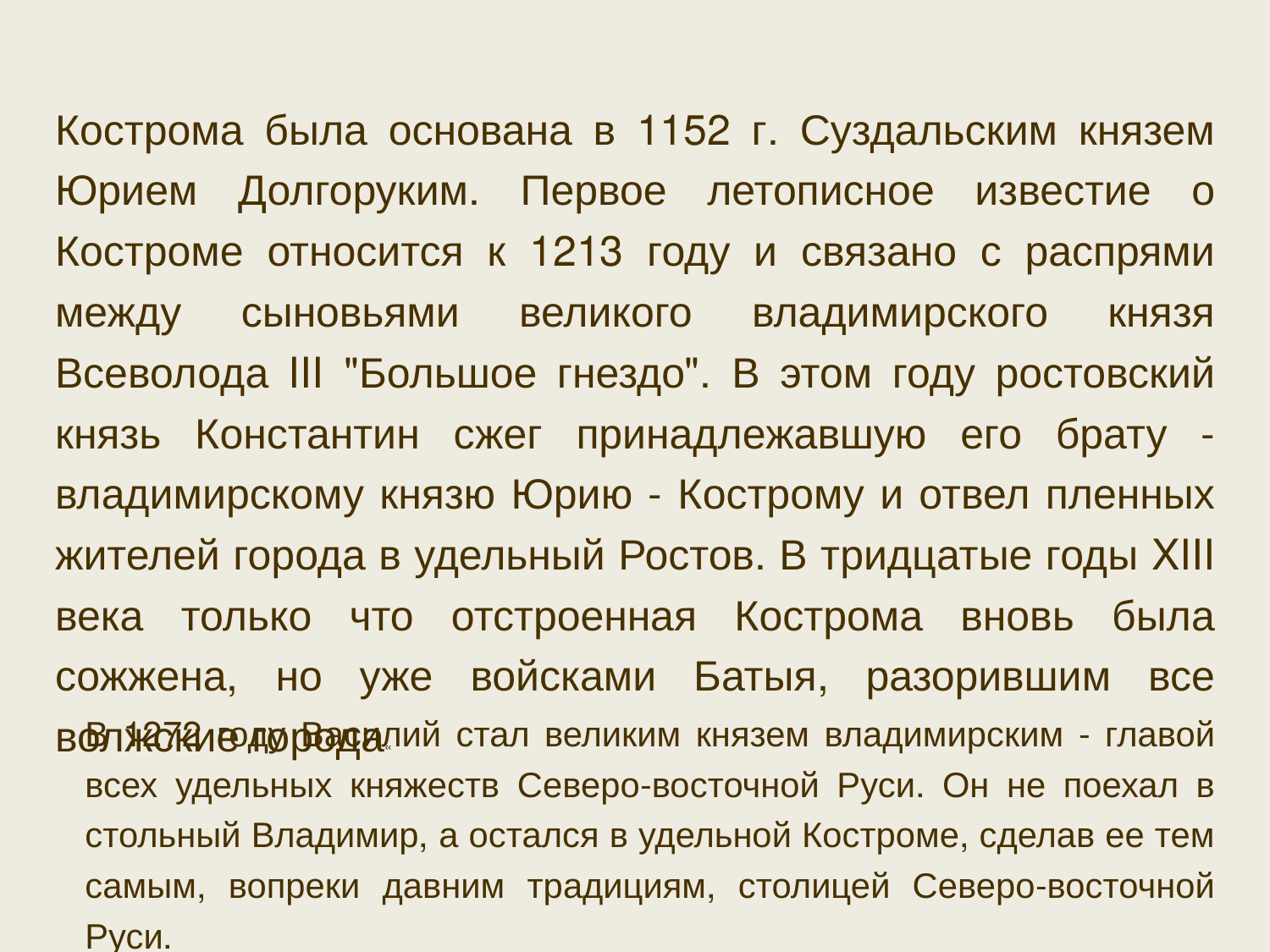

| Кострома была основана в 1152 г. Суздальским князем Юрием Долгоруким. Первое летописное известие о Костроме относится к 1213 году и связано с распрями между сыновьями великого владимирского князя Всеволода III "Большое гнездо". В этом году ростовский князь Константин сжег принадлежавшую его брату - владимирскому князю Юрию - Кострому и отвел пленных жителей города в удельный Ростов. В тридцатые годы XIII века только что отстроенная Кострома вновь была сожжена, но уже войсками Батыя, разорившим все волжские города« |
| --- |
| В 1272 году Василий стал великим князем владимирским - главой всех удельных княжеств Северо-восточной Руси. Он не поехал в стольный Владимир, а остался в удельной Костроме, сделав ее тем самым, вопреки давним традициям, столицей Северо-восточной Руси. |
| --- |